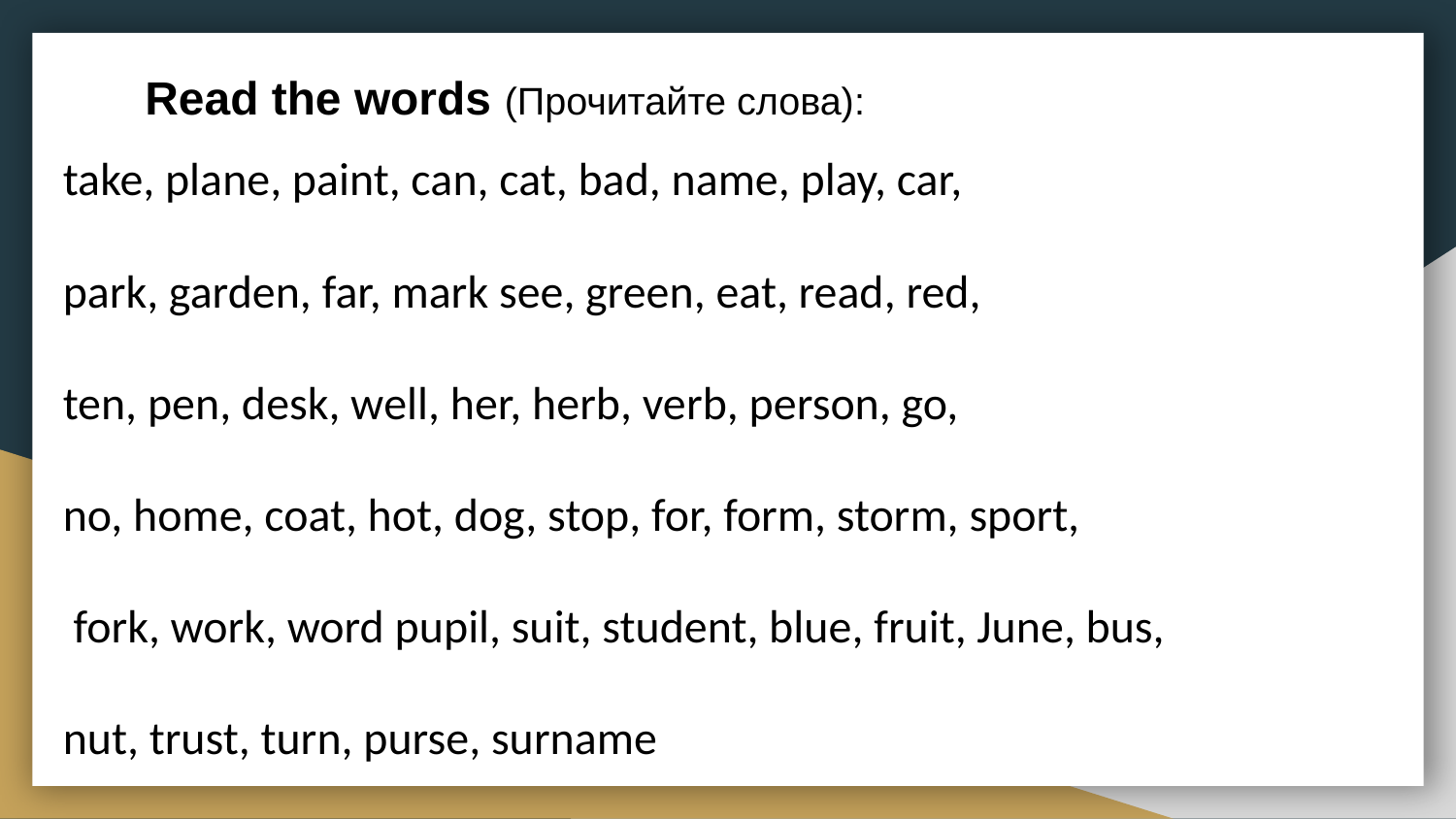

# Read the words (Прочитайте слова):
take, plane, paint, can, cat, bad, name, play, car,

park, garden, far, mark see, green, eat, read, red,

ten, pen, desk, well, her, herb, verb, person, go,

no, home, coat, hot, dog, stop, for, form, storm, sport,

 fork, work, word pupil, suit, student, blue, fruit, June, bus,

nut, trust, turn, purse, surname